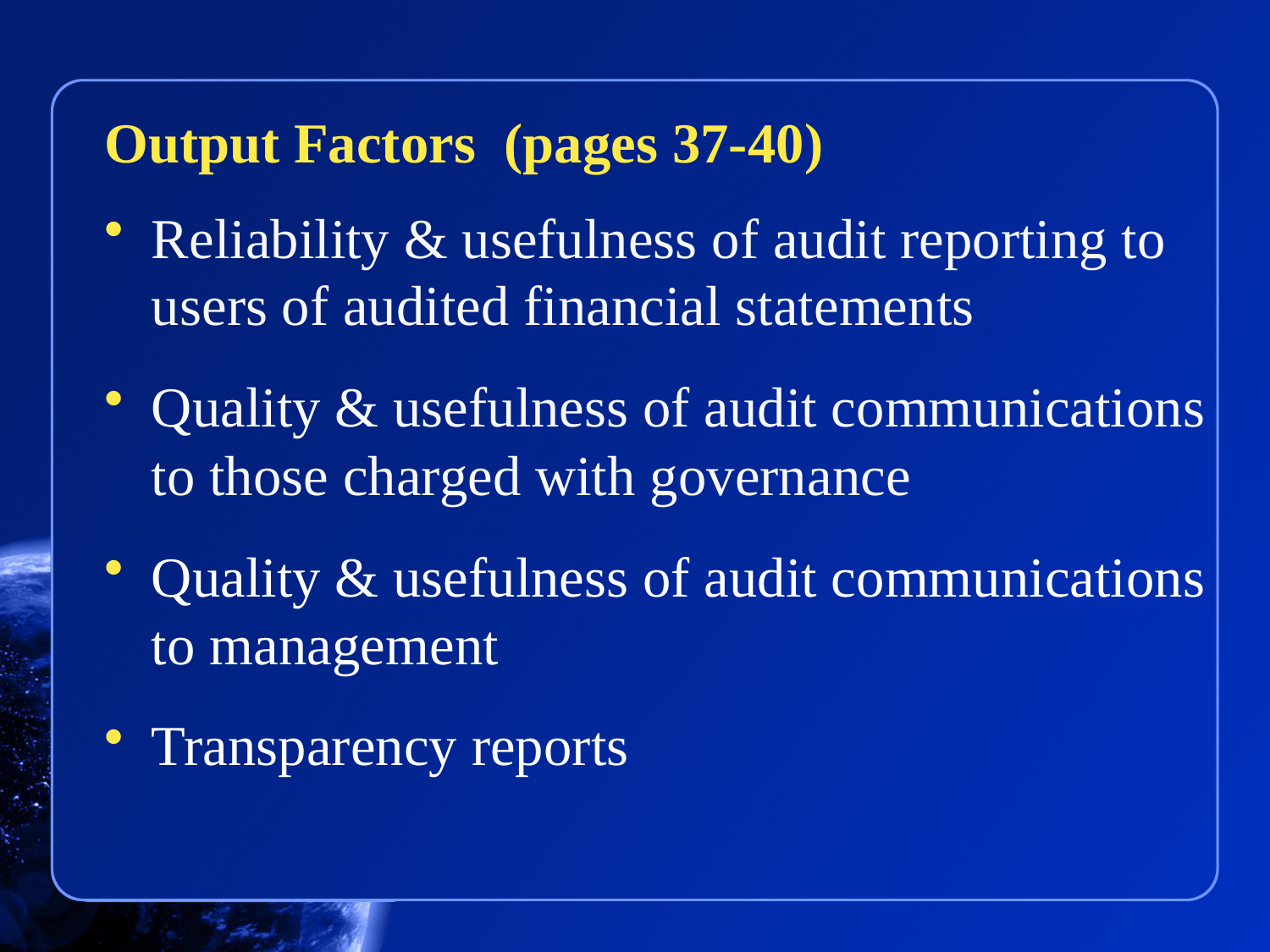

Output Factors  (pages 37-40)
Reliability & usefulness of audit reporting to
users of audited financial statements
Quality & usefulness of audit communications to those charged with governance
Quality & usefulness of audit communications to management
Transparency reports